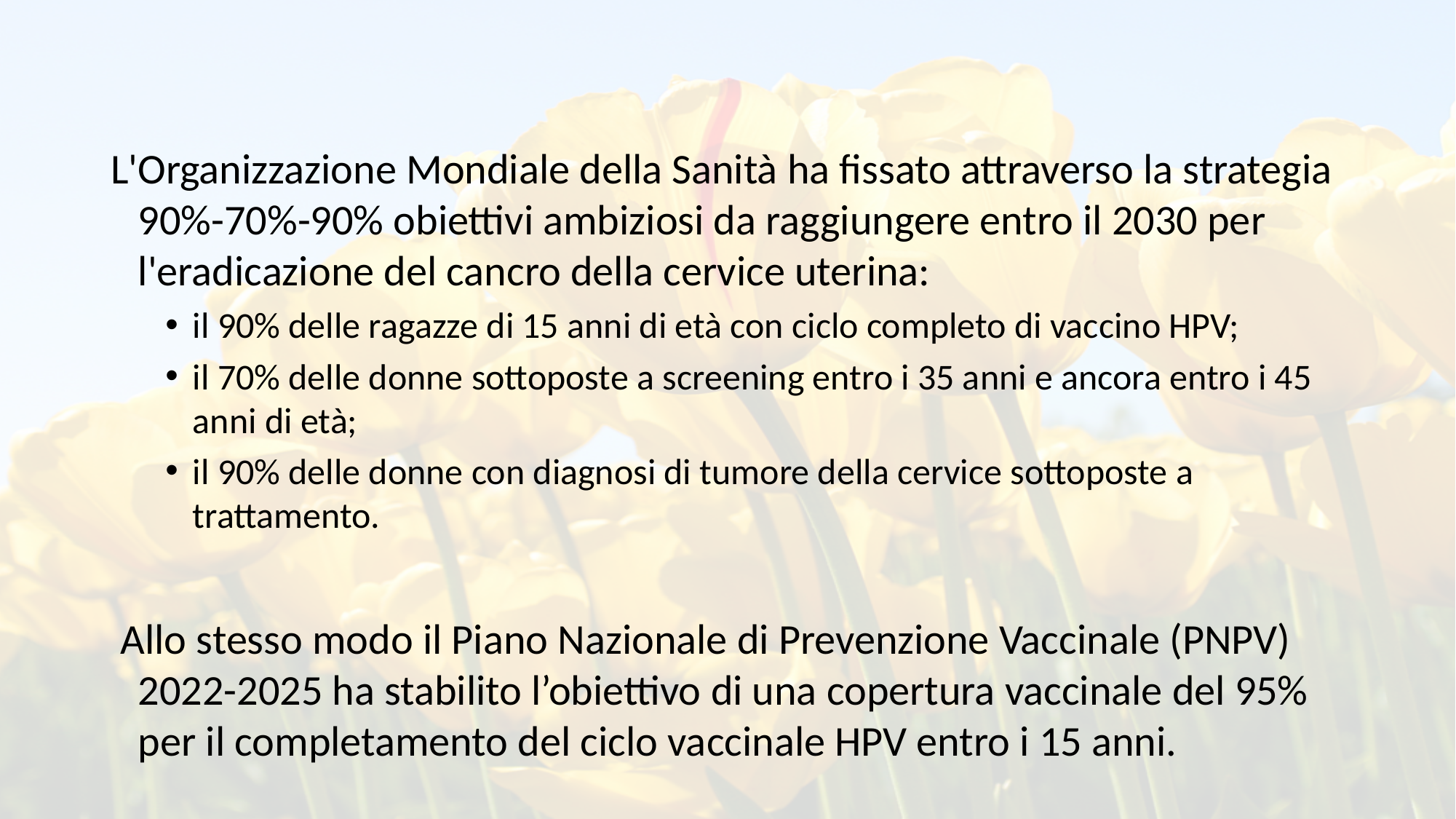

L'Organizzazione Mondiale della Sanità ha fissato attraverso la strategia 90%-70%-90% obiettivi ambiziosi da raggiungere entro il 2030 per l'eradicazione del cancro della cervice uterina:
il 90% delle ragazze di 15 anni di età con ciclo completo di vaccino HPV;
il 70% delle donne sottoposte a screening entro i 35 anni e ancora entro i 45 anni di età;
il 90% delle donne con diagnosi di tumore della cervice sottoposte a trattamento.

 Allo stesso modo il Piano Nazionale di Prevenzione Vaccinale (PNPV) 2022-2025 ha stabilito l’obiettivo di una copertura vaccinale del 95% per il completamento del ciclo vaccinale HPV entro i 15 anni.